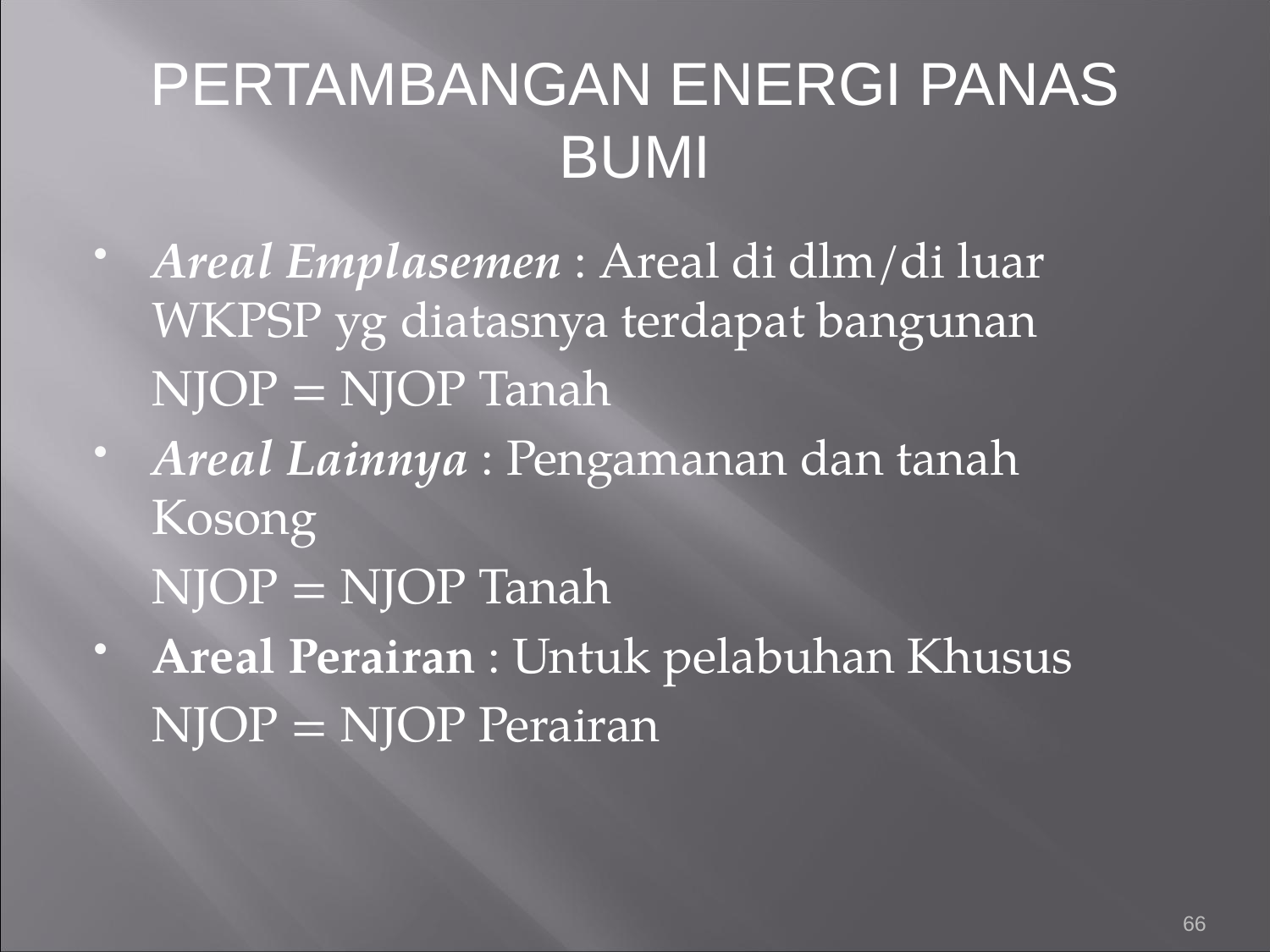

PERTAMBANGAN ENERGI PANAS BUMI
Areal Emplasemen : Areal di dlm/di luar WKPSP yg diatasnya terdapat bangunan
	NJOP = NJOP Tanah
Areal Lainnya : Pengamanan dan tanah Kosong
	NJOP = NJOP Tanah
Areal Perairan : Untuk pelabuhan Khusus
	NJOP = NJOP Perairan
66